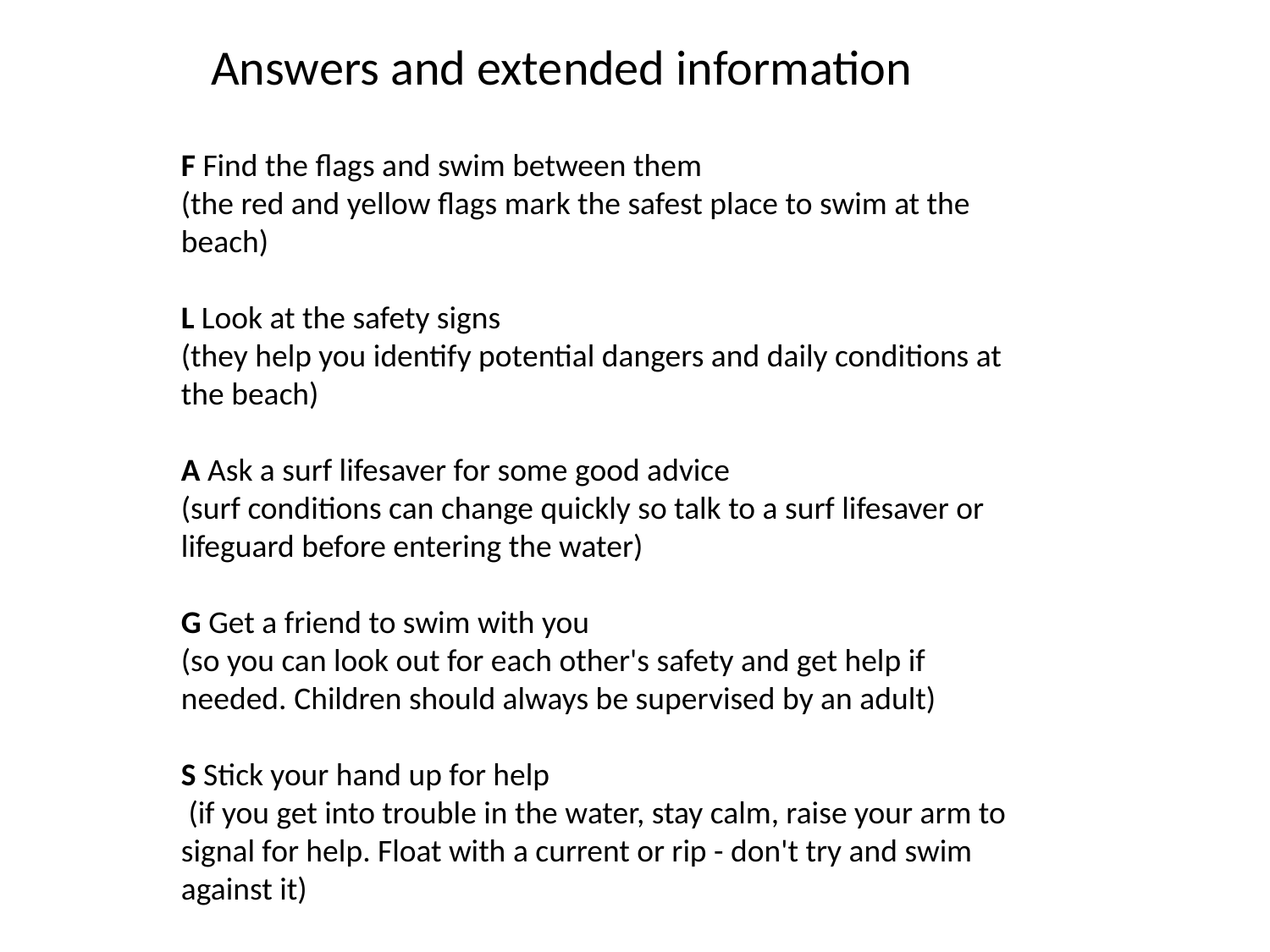

Answers and extended information
F Find the flags and swim between them
(the red and yellow flags mark the safest place to swim at the beach)

L Look at the safety signs
(they help you identify potential dangers and daily conditions at the beach)

A Ask a surf lifesaver for some good advice
(surf conditions can change quickly so talk to a surf lifesaver or lifeguard before entering the water)

G Get a friend to swim with you
(so you can look out for each other's safety and get help if needed. Children should always be supervised by an adult)

S Stick your hand up for help
 (if you get into trouble in the water, stay calm, raise your arm to signal for help. Float with a current or rip - don't try and swim against it)